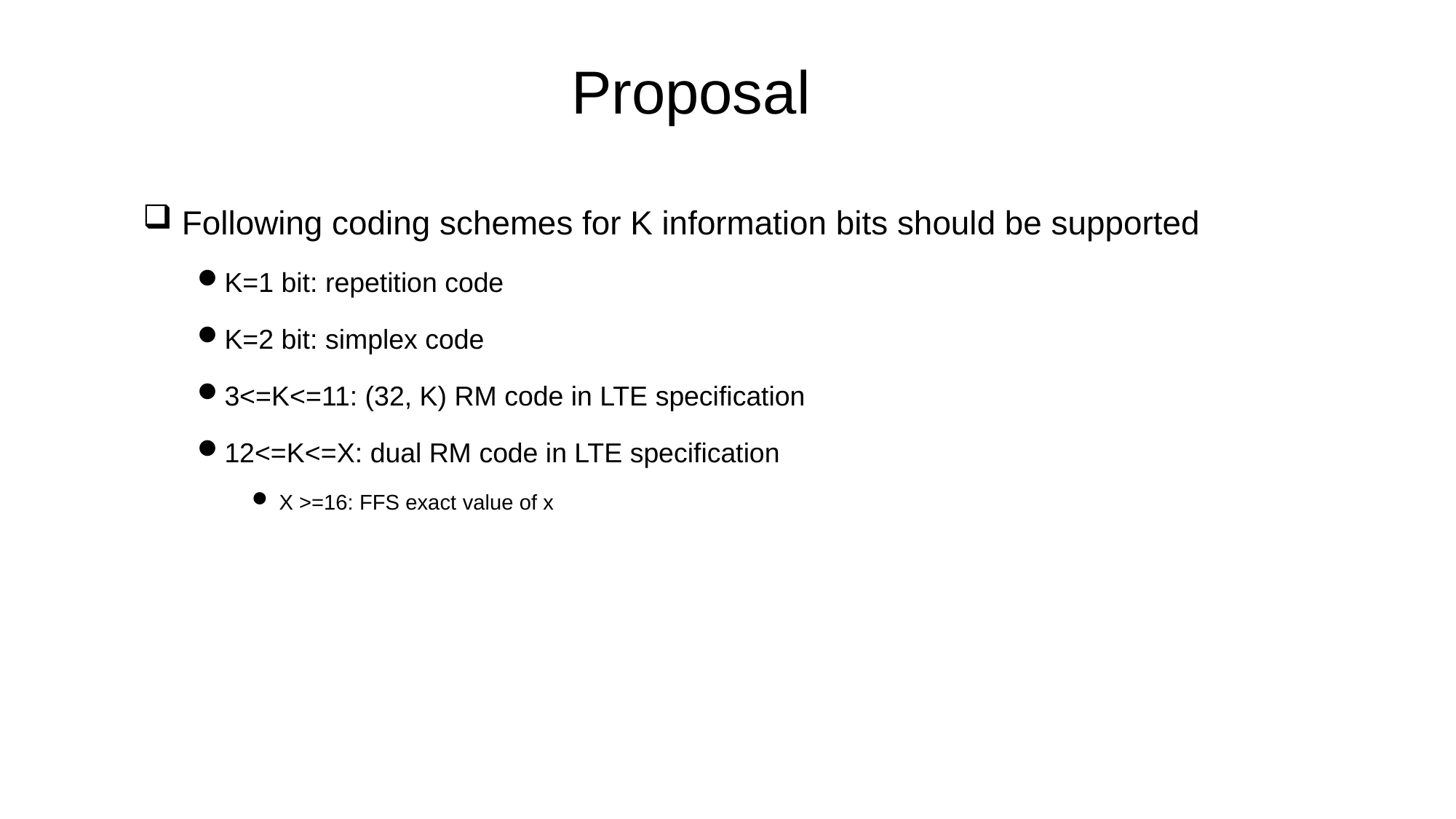

Proposal
 Following coding schemes for K information bits should be supported
K=1 bit: repetition code
K=2 bit: simplex code
3<=K<=11: (32, K) RM code in LTE specification
12<=K<=X: dual RM code in LTE specification
X >=16: FFS exact value of x